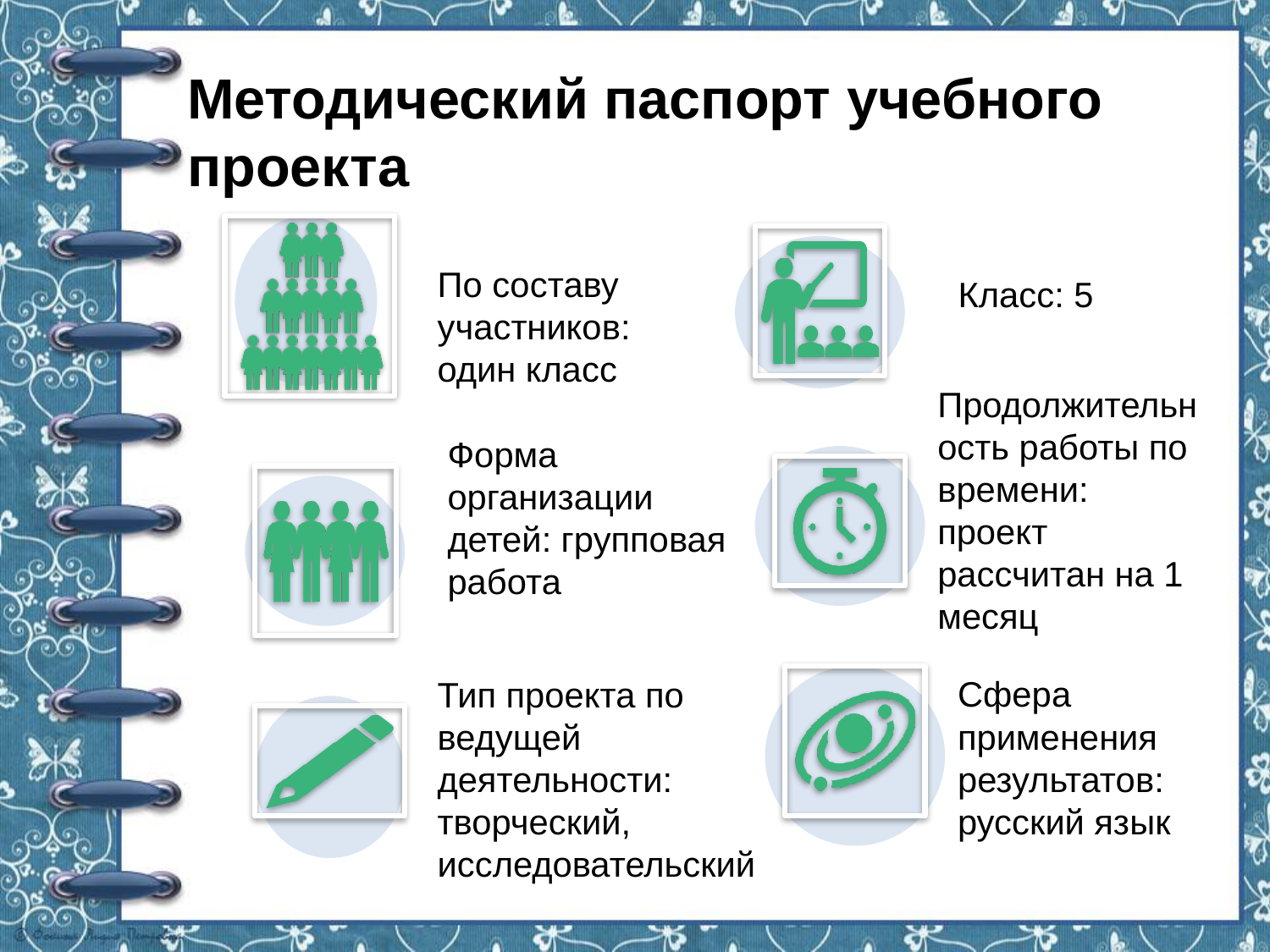

Методический паспорт учебного проекта

По составу участников: один класс
Класс: 5
Продолжительность работы по времени: проект рассчитан на 1 месяц
Форма организации детей: групповая работа

Тип проекта по ведущей деятельности: творческий, исследовательский

Сфера применения результатов:
русский язык